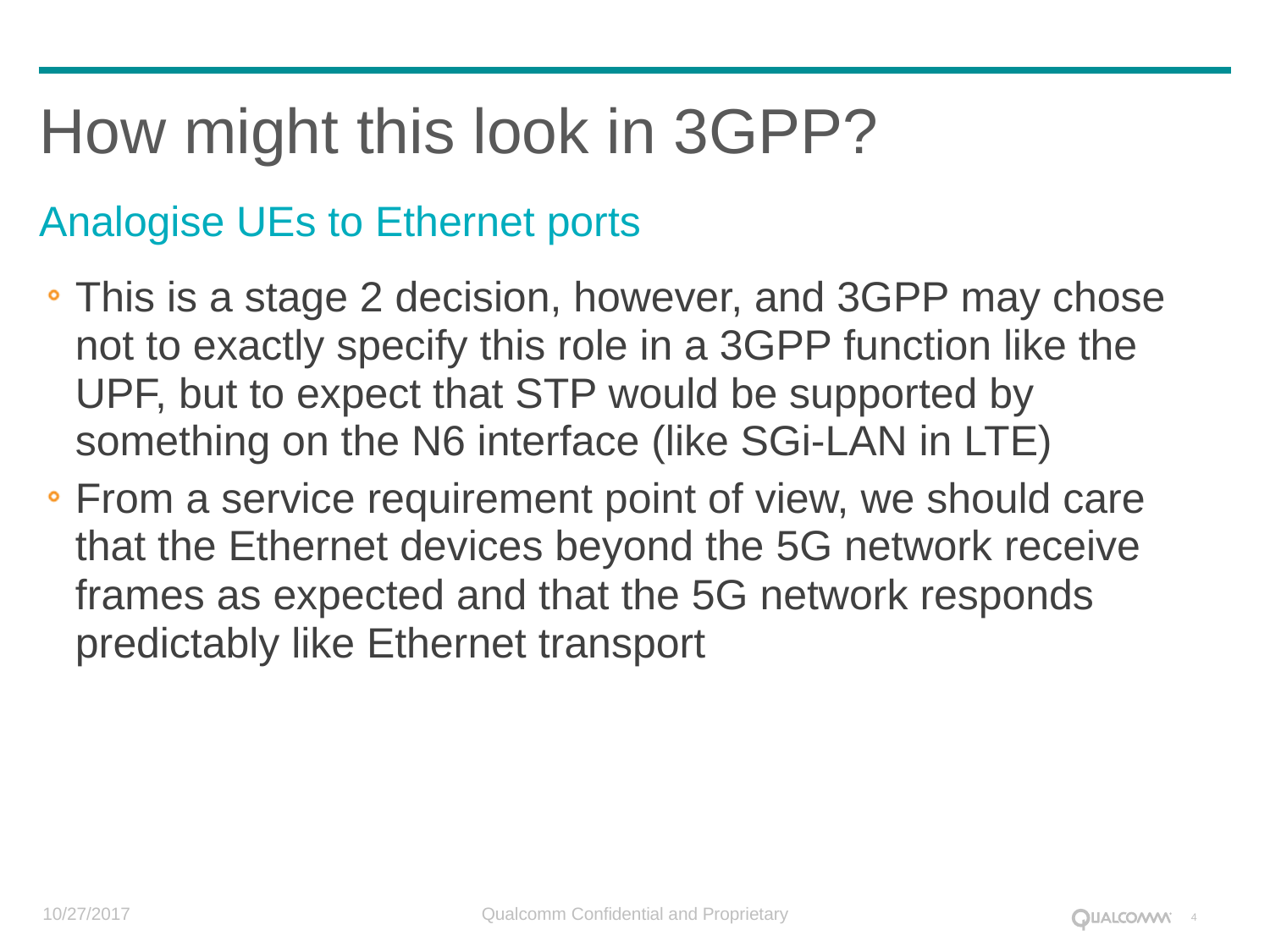

# How might this look in 3GPP?
Analogise UEs to Ethernet ports
This is a stage 2 decision, however, and 3GPP may chose not to exactly specify this role in a 3GPP function like the UPF, but to expect that STP would be supported by something on the N6 interface (like SGi-LAN in LTE)
From a service requirement point of view, we should care that the Ethernet devices beyond the 5G network receive frames as expected and that the 5G network responds predictably like Ethernet transport